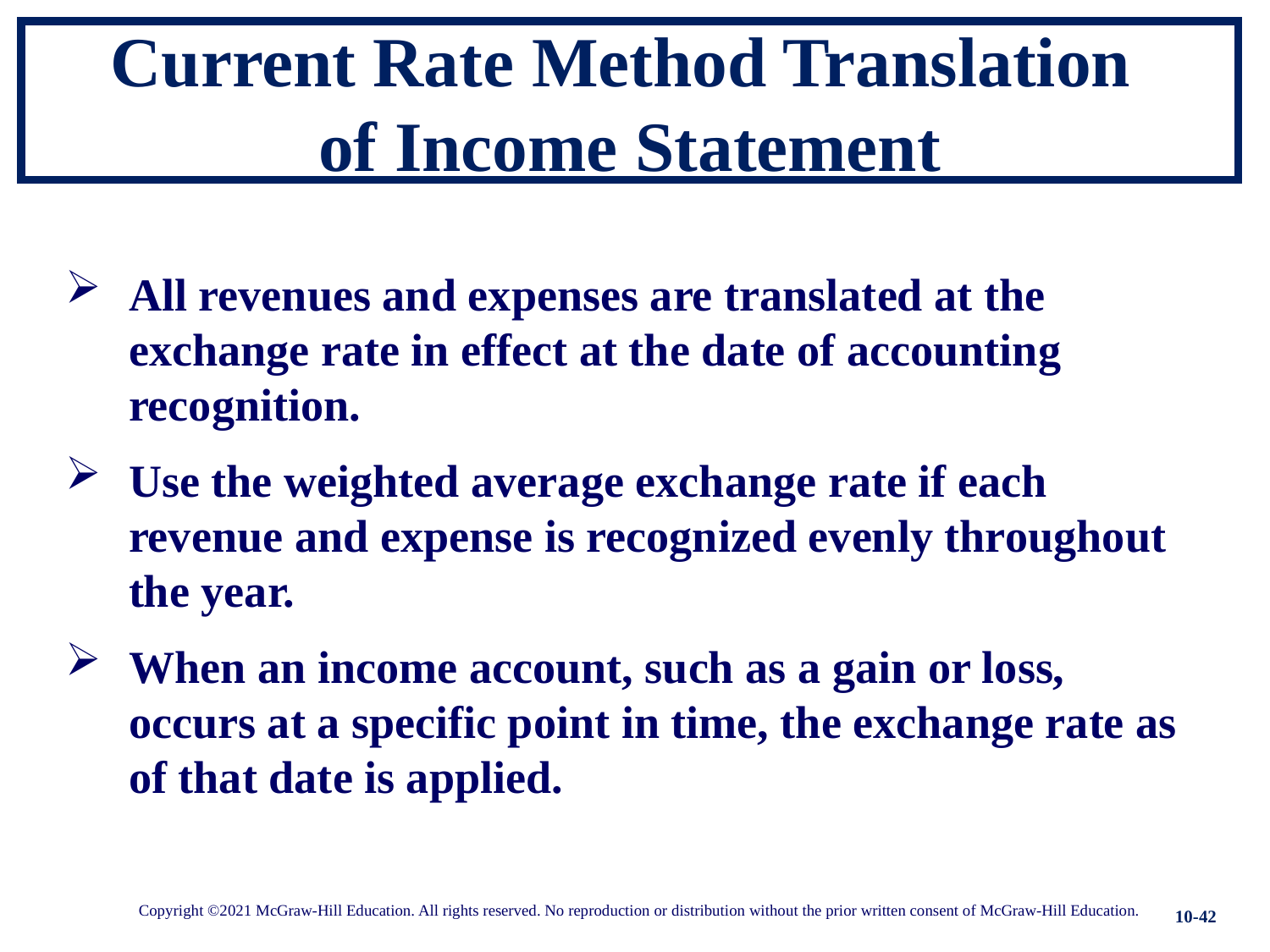

# Current Rate Method Translation of Income Statement

All revenues and expenses are translated at the exchange rate in effect at the date of accounting recognition.
Use the weighted average exchange rate if each revenue and expense is recognized evenly throughout the year.
When an income account, such as a gain or loss, occurs at a specific point in time, the exchange rate as of that date is applied.
10-42
Copyright ©2021 McGraw-Hill Education. All rights reserved. No reproduction or distribution without the prior written consent of McGraw-Hill Education.